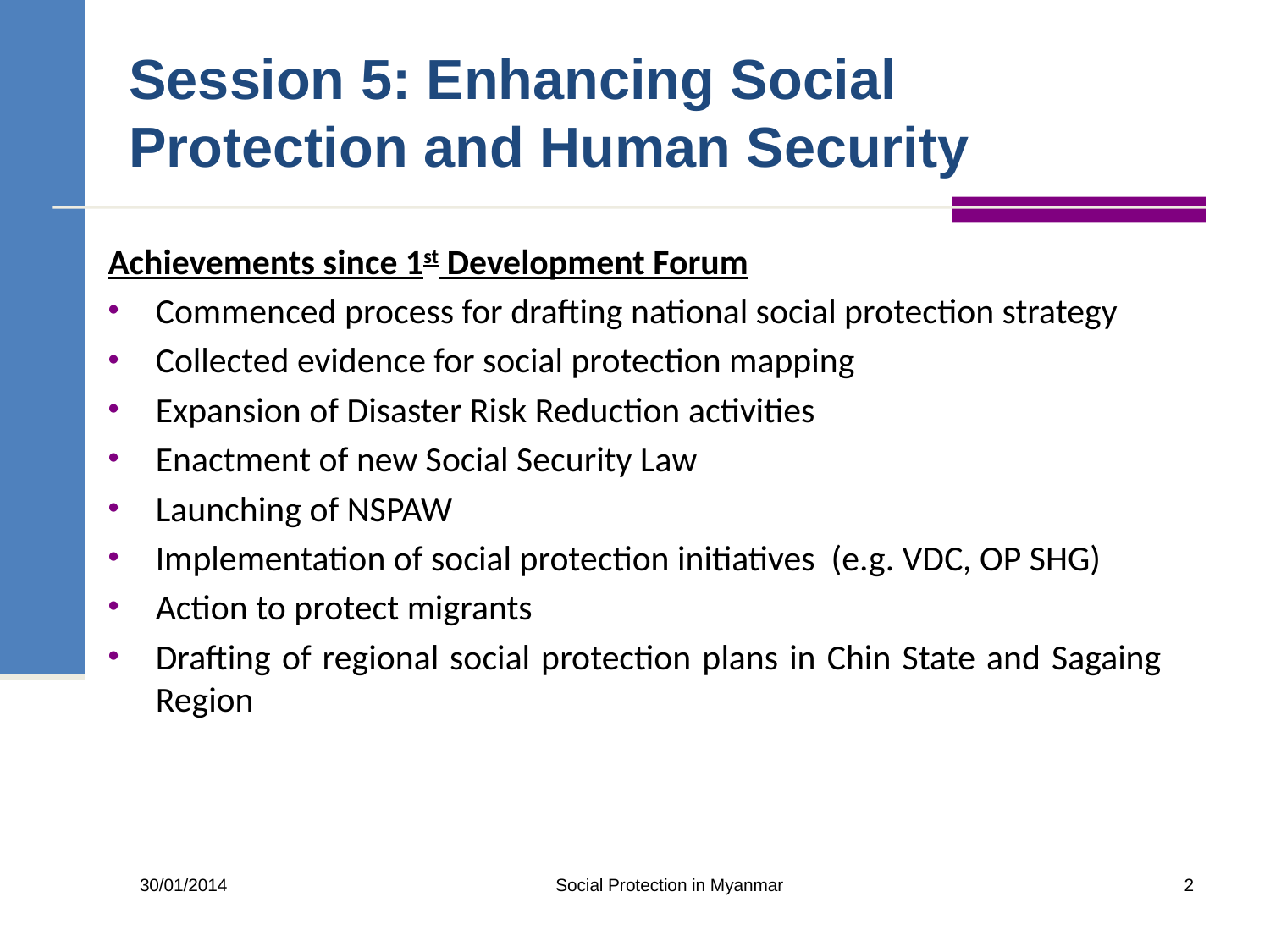

# Session 5: Enhancing Social Protection and Human Security
Achievements since 1st Development Forum
Commenced process for drafting national social protection strategy
Collected evidence for social protection mapping
Expansion of Disaster Risk Reduction activities
Enactment of new Social Security Law
Launching of NSPAW
Implementation of social protection initiatives  (e.g. VDC, OP SHG)
Action to protect migrants
Drafting of regional social protection plans in Chin State and Sagaing Region

Social Protection in Myanmar
2
30/01/2014